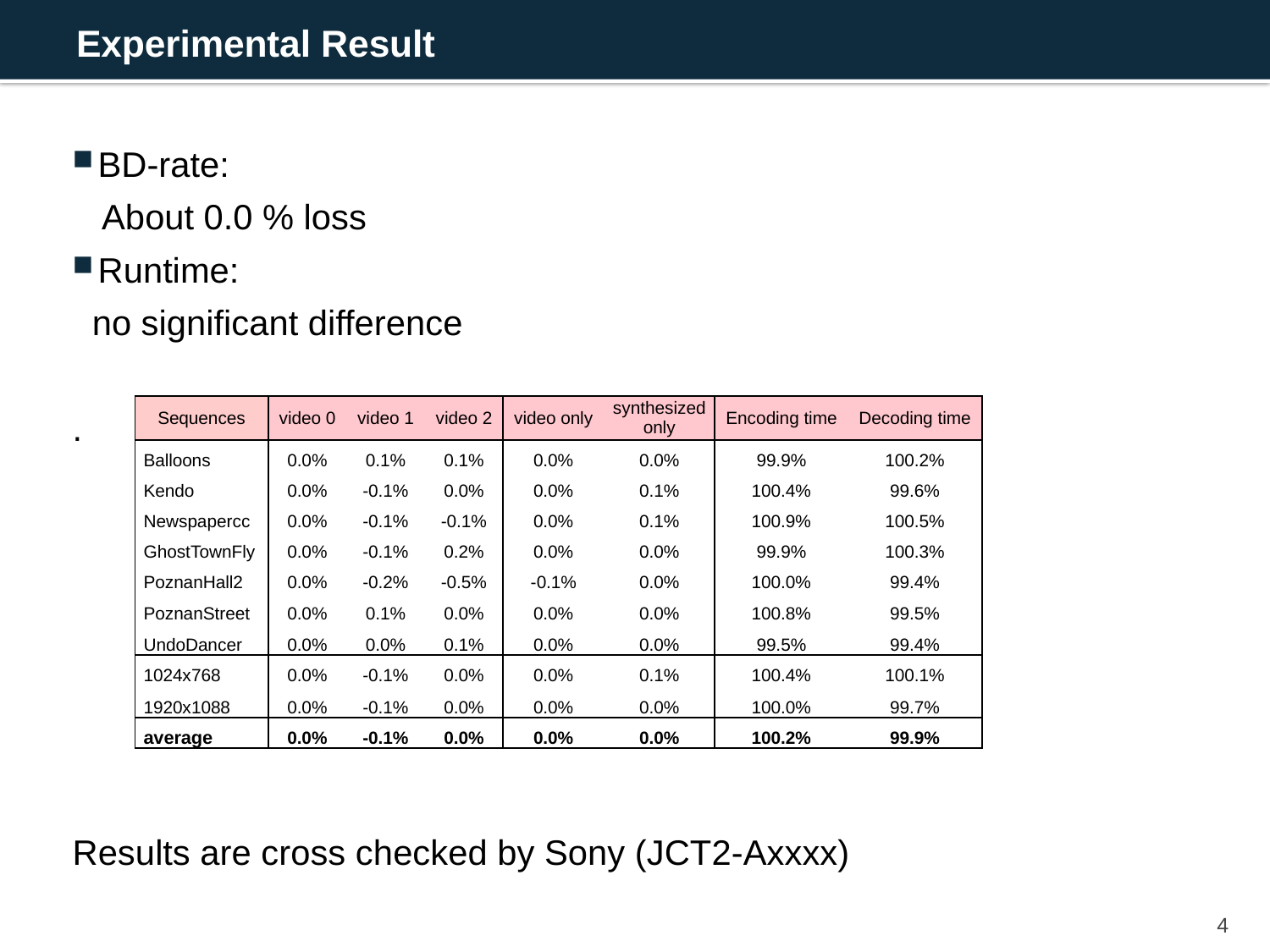

# Experimental Result
BD-rate:
   About 0.0 % loss
Runtime:
  no significant difference

.

Results are cross checked by Sony (JCT2-Axxxx)
| Sequences | video 0 | video 1 | video 2 | video only | synthesized only | Encoding time | Decoding time |
| --- | --- | --- | --- | --- | --- | --- | --- |
| Balloons | 0.0% | 0.1% | 0.1% | 0.0% | 0.0% | 99.9% | 100.2% |
| Kendo | 0.0% | -0.1% | 0.0% | 0.0% | 0.1% | 100.4% | 99.6% |
| Newspapercc | 0.0% | -0.1% | -0.1% | 0.0% | 0.1% | 100.9% | 100.5% |
| GhostTownFly | 0.0% | -0.1% | 0.2% | 0.0% | 0.0% | 99.9% | 100.3% |
| PoznanHall2 | 0.0% | -0.2% | -0.5% | -0.1% | 0.0% | 100.0% | 99.4% |
| PoznanStreet | 0.0% | 0.1% | 0.0% | 0.0% | 0.0% | 100.8% | 99.5% |
| UndoDancer | 0.0% | 0.0% | 0.1% | 0.0% | 0.0% | 99.5% | 99.4% |
| 1024x768 | 0.0% | -0.1% | 0.0% | 0.0% | 0.1% | 100.4% | 100.1% |
| 1920x1088 | 0.0% | -0.1% | 0.0% | 0.0% | 0.0% | 100.0% | 99.7% |
| average | 0.0% | -0.1% | 0.0% | 0.0% | 0.0% | 100.2% | 99.9% |
4